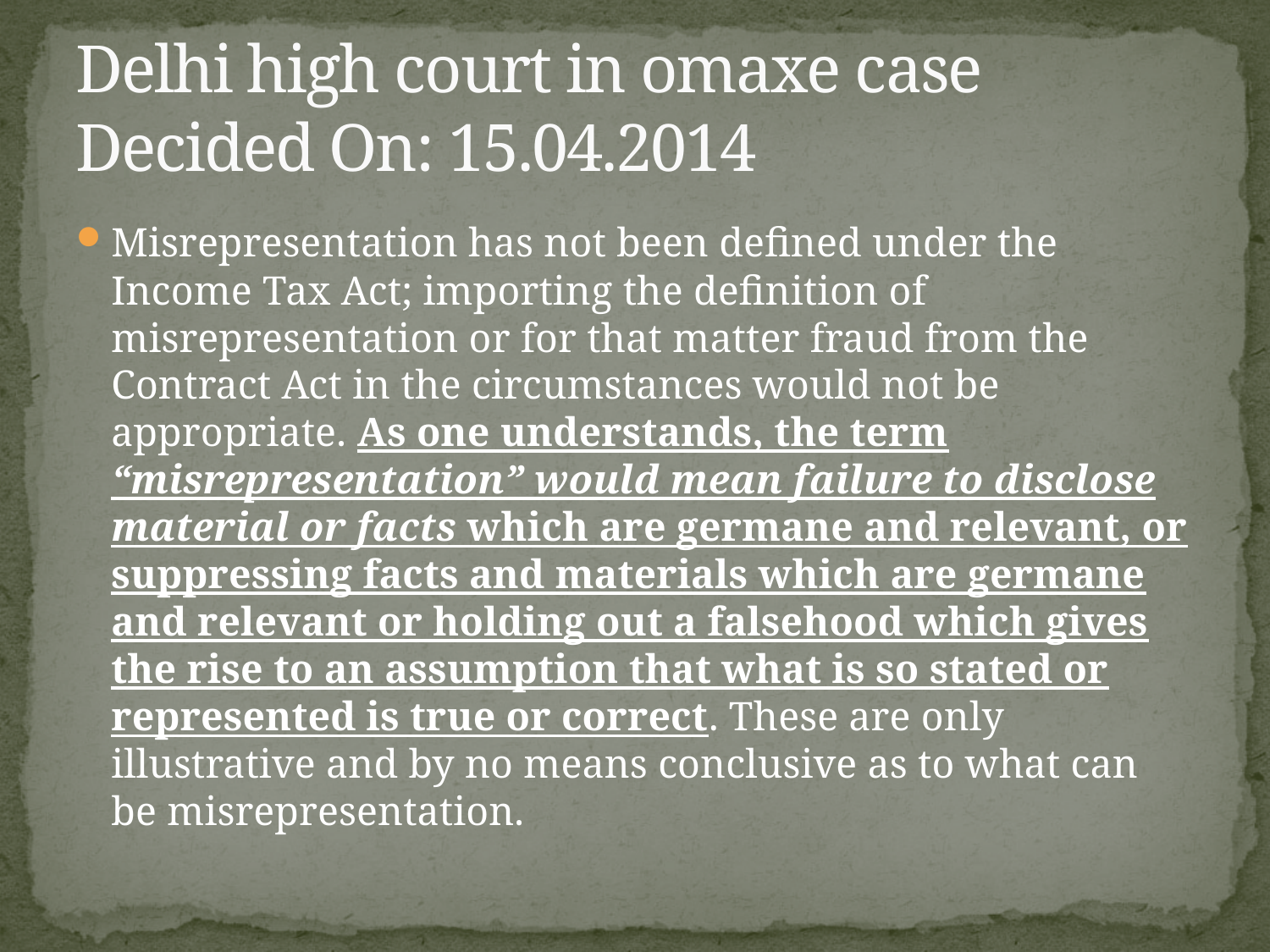

# Delhi high court in omaxe case Decided On: 15.04.2014
Misrepresentation has not been defined under the Income Tax Act; importing the definition of misrepresentation or for that matter fraud from the Contract Act in the circumstances would not be appropriate. As one understands, the term “misrepresentation” would mean failure to disclose material or facts which are germane and relevant, or suppressing facts and materials which are germane and relevant or holding out a falsehood which gives the rise to an assumption that what is so stated or represented is true or correct. These are only illustrative and by no means conclusive as to what can be misrepresentation.